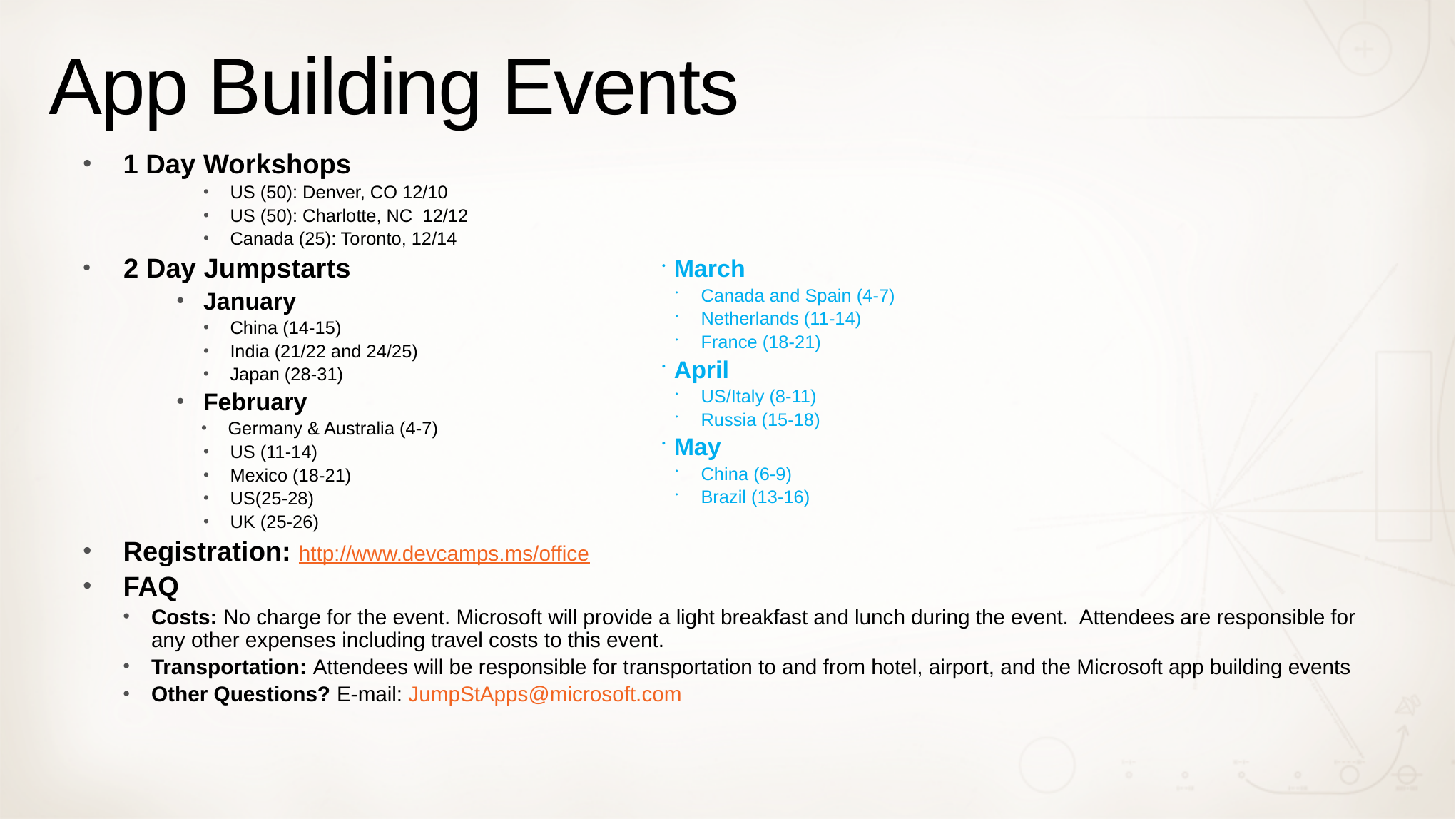

# App Building Events
1 Day Workshops
US (50): Denver, CO 12/10
US (50): Charlotte, NC  12/12
Canada (25): Toronto, 12/14
2 Day Jumpstarts
January
China (14-15)
India (21/22 and 24/25)
Japan (28-31)
February
Germany & Australia (4-7)
US (11-14)
Mexico (18-21)
US(25-28)
UK (25-26)
Registration: http://www.devcamps.ms/office
FAQ
Costs: No charge for the event. Microsoft will provide a light breakfast and lunch during the event.  Attendees are responsible for any other expenses including travel costs to this event.
Transportation: Attendees will be responsible for transportation to and from hotel, airport, and the Microsoft app building events
Other Questions? E-mail: JumpStApps@microsoft.com

March
Canada and Spain (4-7)
Netherlands (11-14)
France (18-21)
April
US/Italy (8-11)
Russia (15-18)
May
China (6-9)
Brazil (13-16)